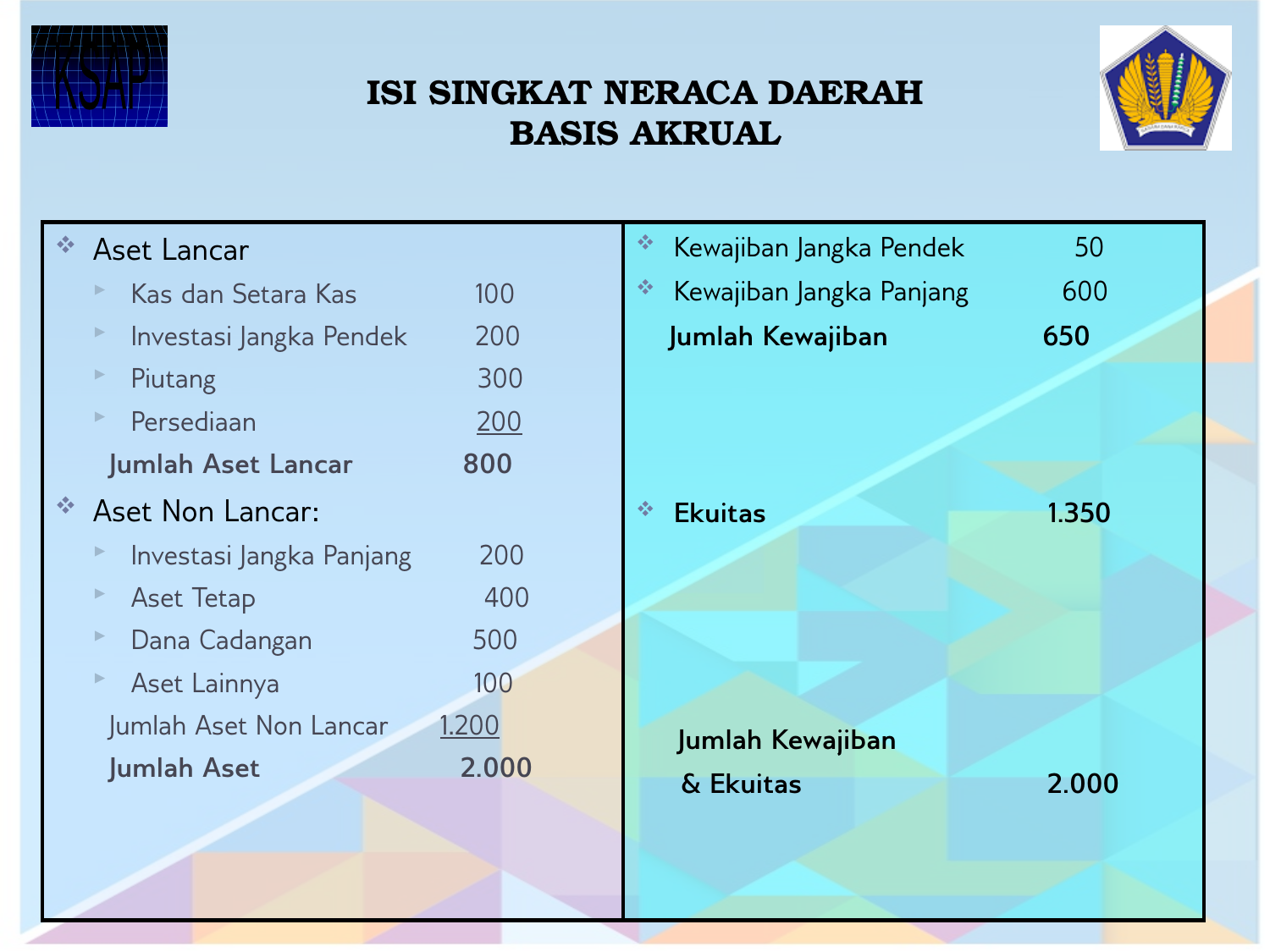

# ISI SINGKAT NERACA DAERAH BASIS AKRUAL
Aset Lancar
Kas dan Setara Kas              100
Investasi Jangka Pendek        200
Piutang		           300
Persediaan                          200
Jumlah Aset Lancar            800
Aset Non Lancar:
Investasi Jangka Panjang        200
Aset Tetap                           400
Dana Cadangan                   500
Aset Lainnya                       100
Jumlah Aset Non Lancar      1.200
Jumlah Aset                      2.000
Kewajiban Jangka Pendek             50
Kewajiban Jangka Panjang           600
    Jumlah Kewajiban                 650

Ekuitas                               1.350

     Jumlah Kewajiban
     & Ekuitas                           2.000